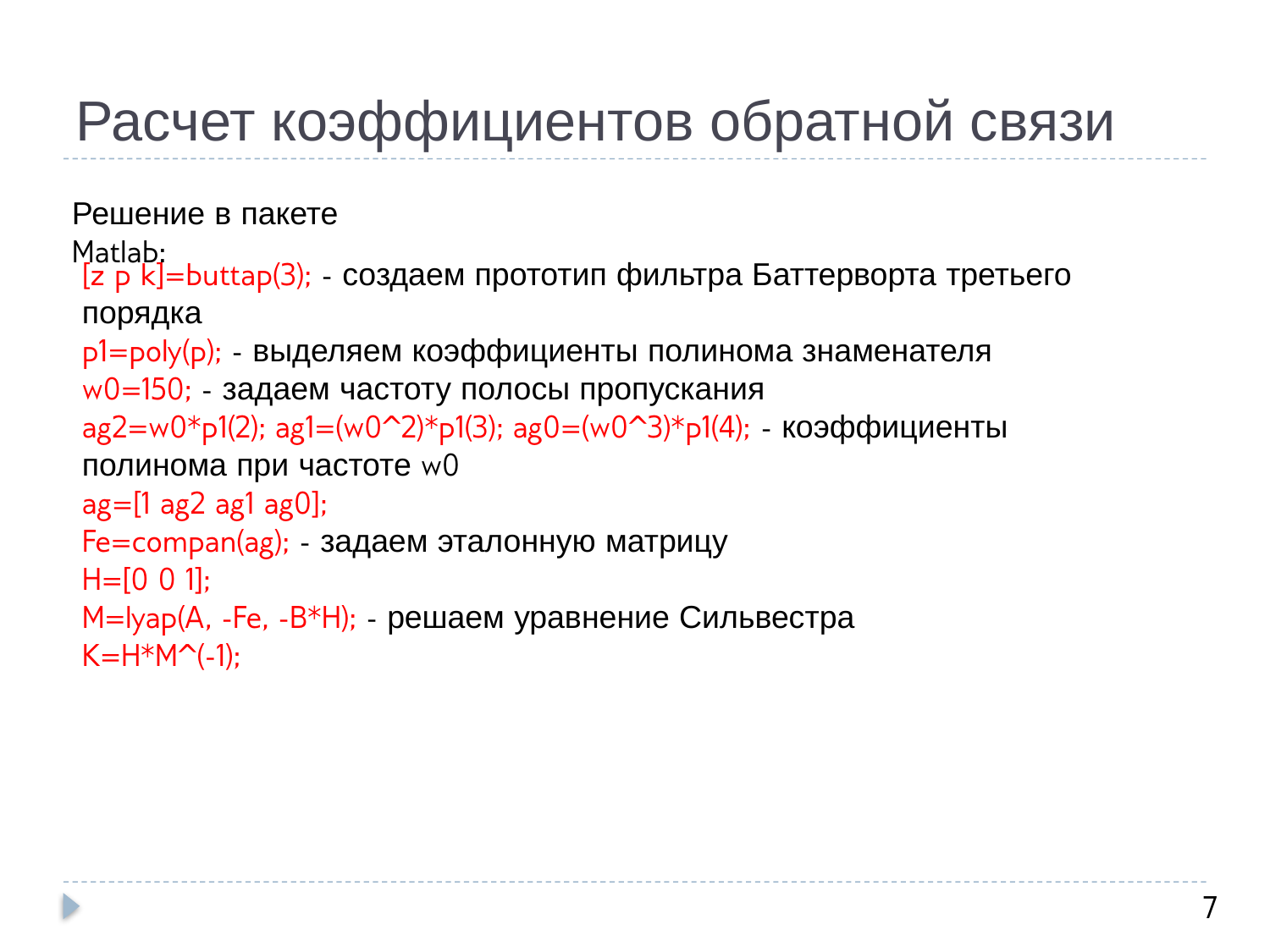

# Расчет коэффициентов обратной связи
Решение в пакете Matlab:
[z p k]=buttap(3); - создаем прототип фильтра Баттерворта третьего порядка
p1=poly(p); - выделяем коэффициенты полинома знаменателя
w0=150; - задаем частоту полосы пропускания
ag2=w0*p1(2); ag1=(w0^2)*p1(3); ag0=(w0^3)*p1(4); - коэффициенты полинома при частоте w0
ag=[1 ag2 ag1 ag0];
Fe=compan(ag); - задаем эталонную матрицу
H=[0 0 1];
M=lyap(A, -Fe, -B*H); - решаем уравнение Сильвестра
K=H*M^(-1);
7